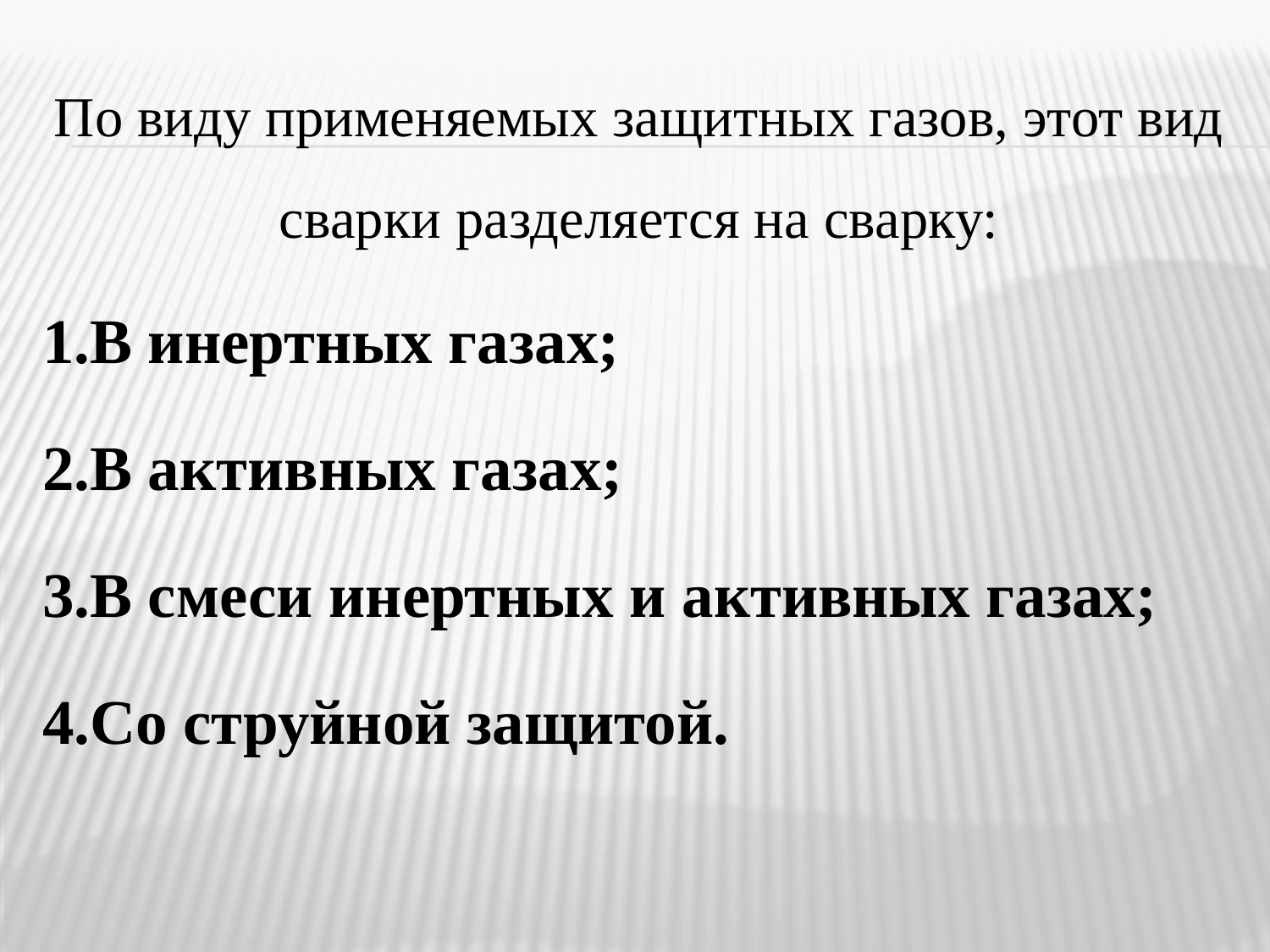

По виду применяемых защитных газов, этот вид сварки разделяется на сварку:
В инертных газах;
В активных газах;
В смеси инертных и активных газах;
Со струйной защитой.